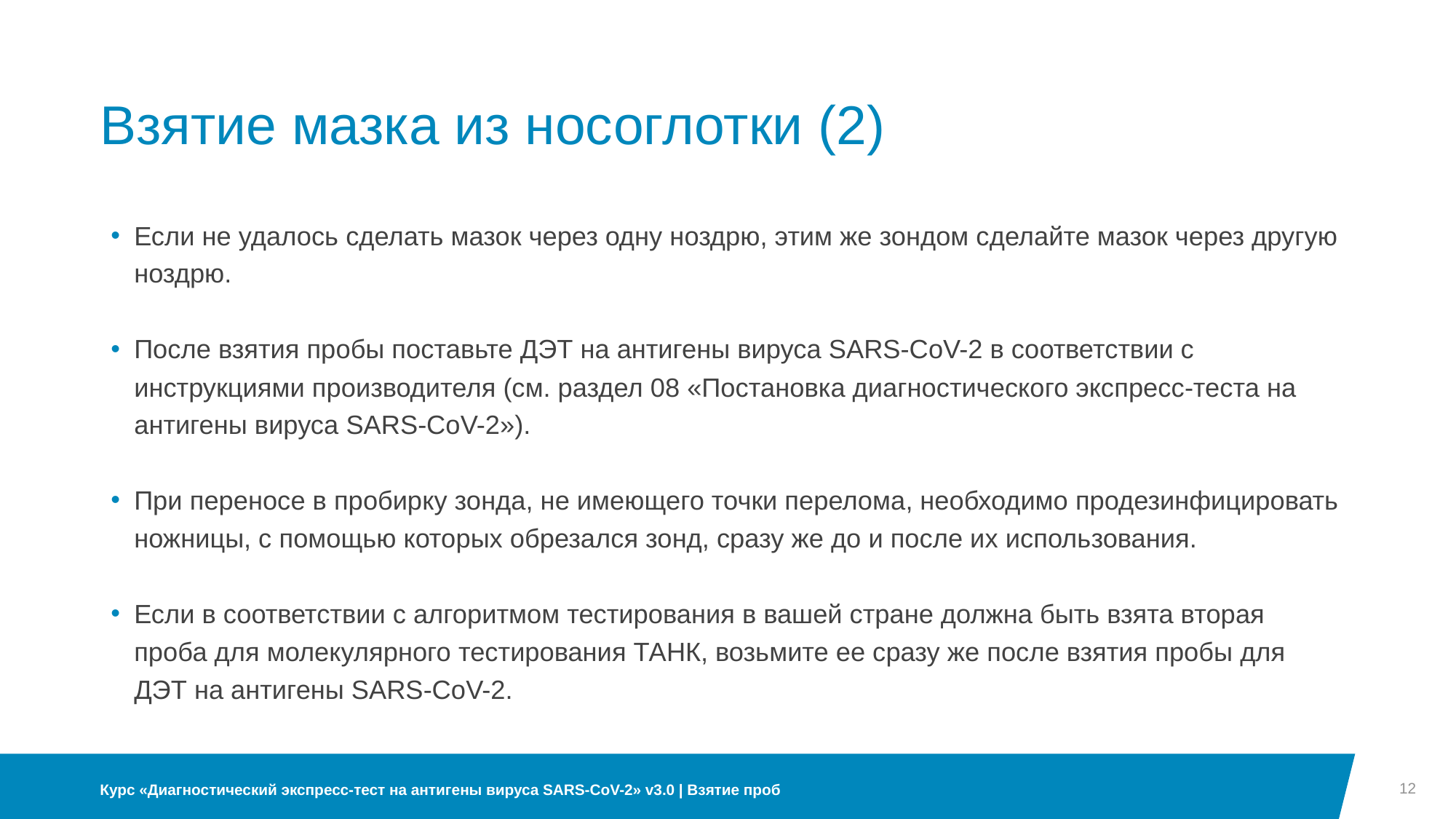

# Взятие мазка из носоглотки (2)
Если не удалось сделать мазок через одну ноздрю, этим же зондом сделайте мазок через другую ноздрю.

После взятия пробы поставьте ДЭТ на антигены вируса SARS-CoV-2 в соответствии с инструкциями производителя (см. раздел 08 «Постановка диагностического экспресс-теста на антигены вируса SARS-CoV-2»).

При переносе в пробирку зонда, не имеющего точки перелома, необходимо продезинфицировать ножницы, с помощью которых обрезался зонд, сразу же до и после их использования.

Если в соответствии с алгоритмом тестирования в вашей стране должна быть взята вторая проба для молекулярного тестирования ТАНК, возьмите ее сразу же после взятия пробы для ДЭТ на антигены SARS-CoV-2.

12
Курс «Диагностический экспресс-тест на антигены вируса SARS-CoV-2» v3.0 | Взятие проб